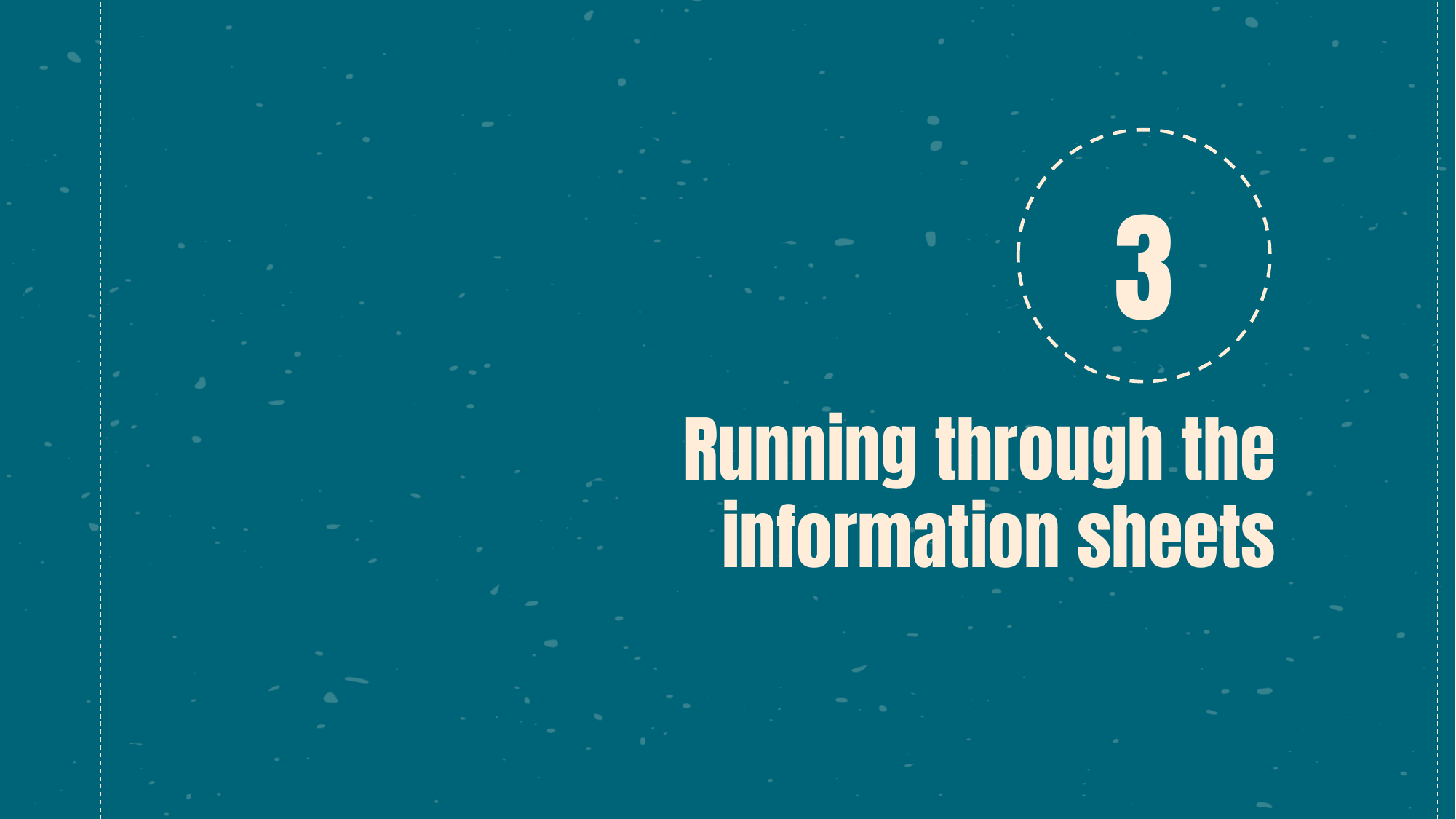

3
# Running through the information sheets